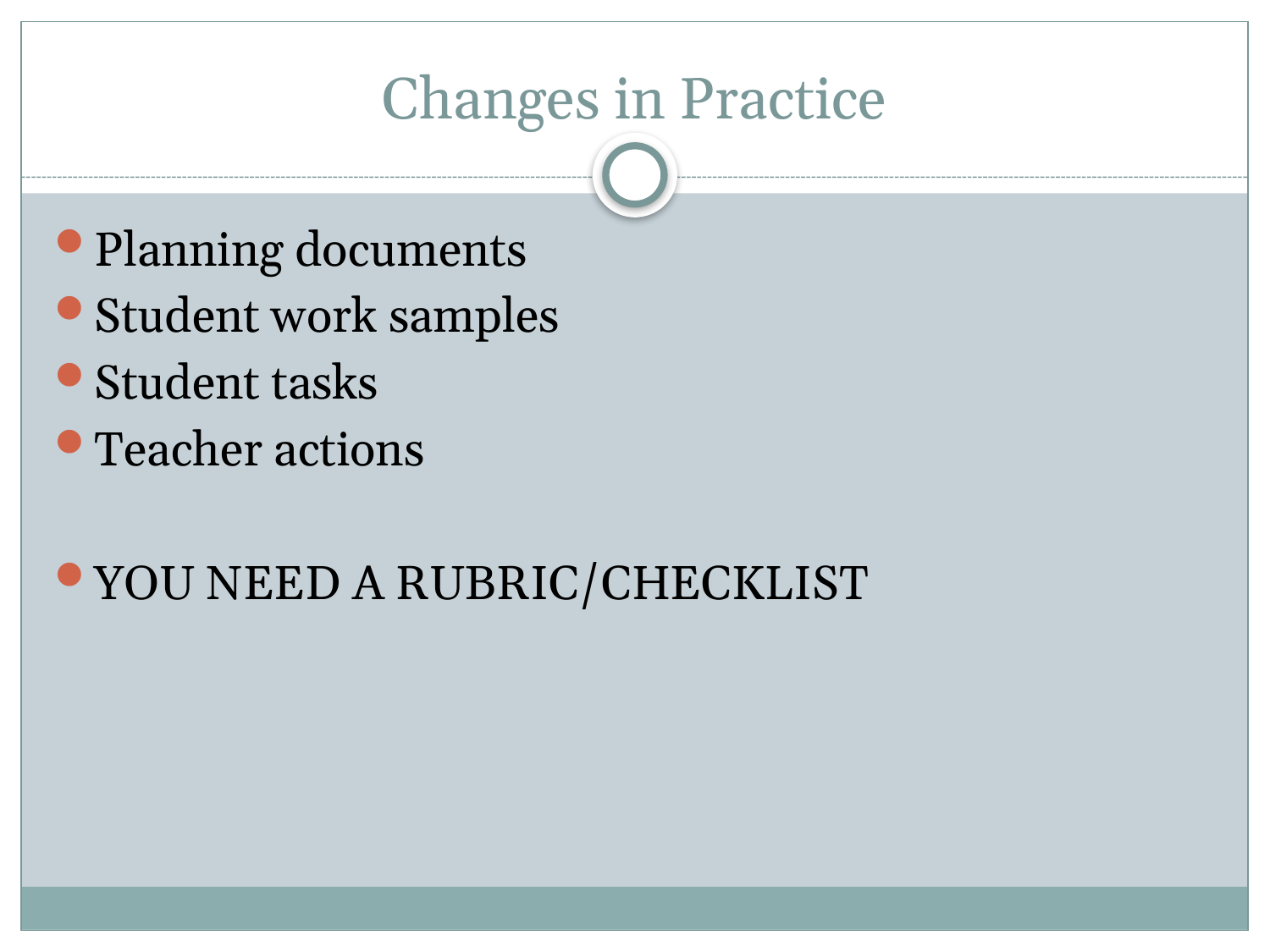

# Changes in Practice
Planning documents
Student work samples
Student tasks
Teacher actions

YOU NEED A RUBRIC/CHECKLIST